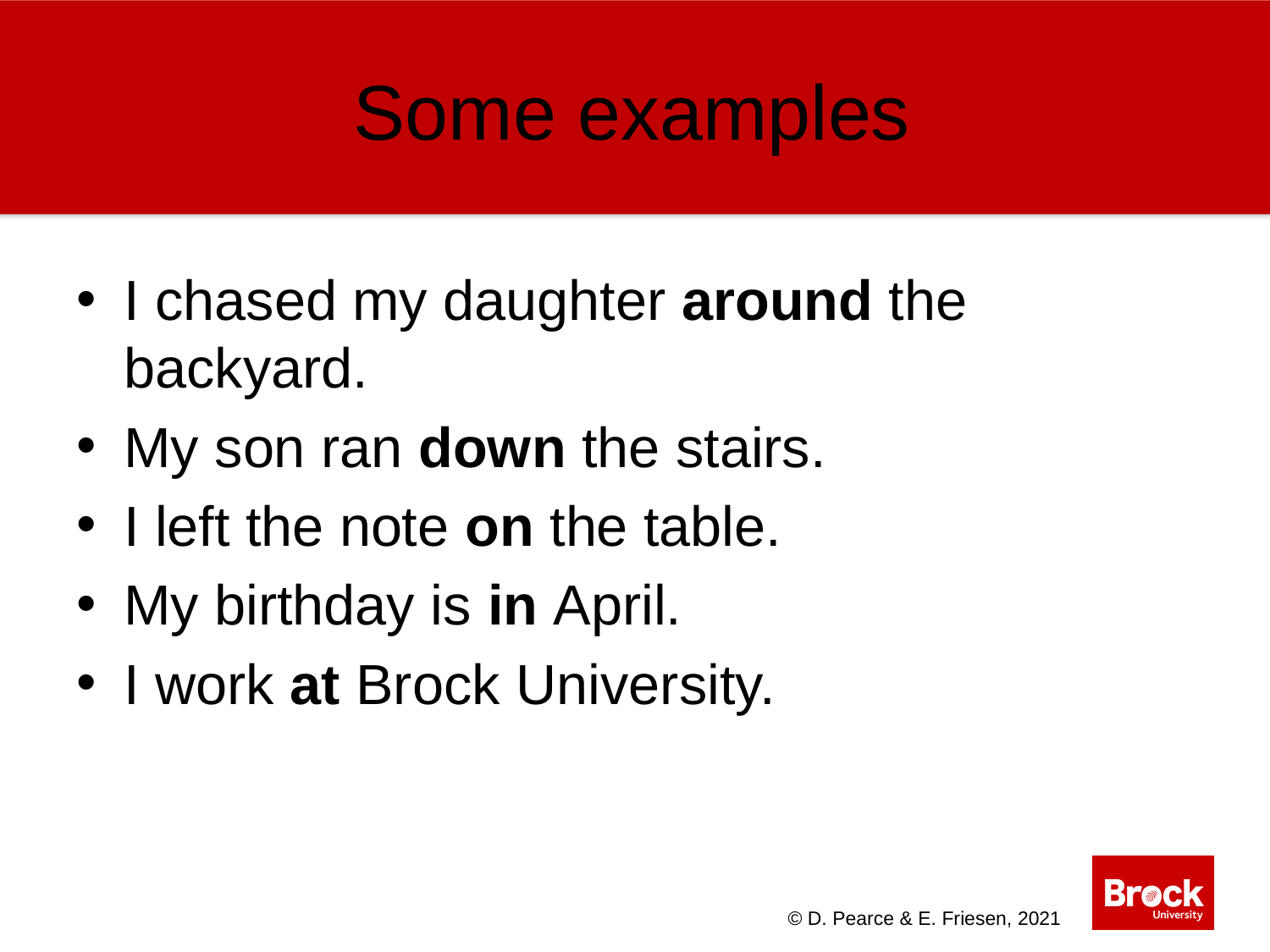

Some examples
I chased my daughter around the backyard.
My son ran down the stairs.
I left the note on the table.
My birthday is in April.
I work at Brock University.